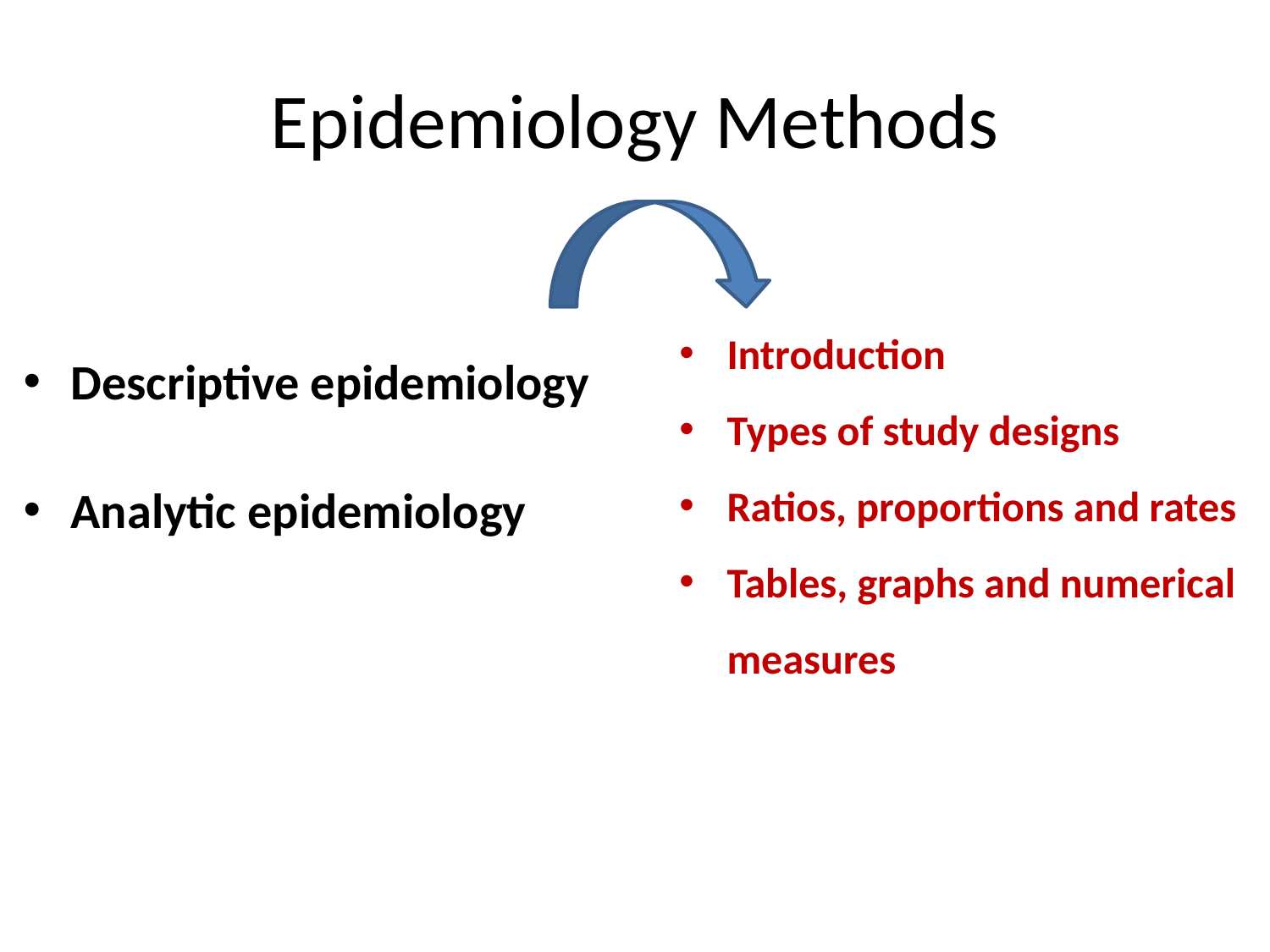

# Epidemiology Methods

Descriptive epidemiology
Analytic epidemiology
Introduction
Types of study designs
Ratios, proportions and rates
Tables, graphs and numerical measures